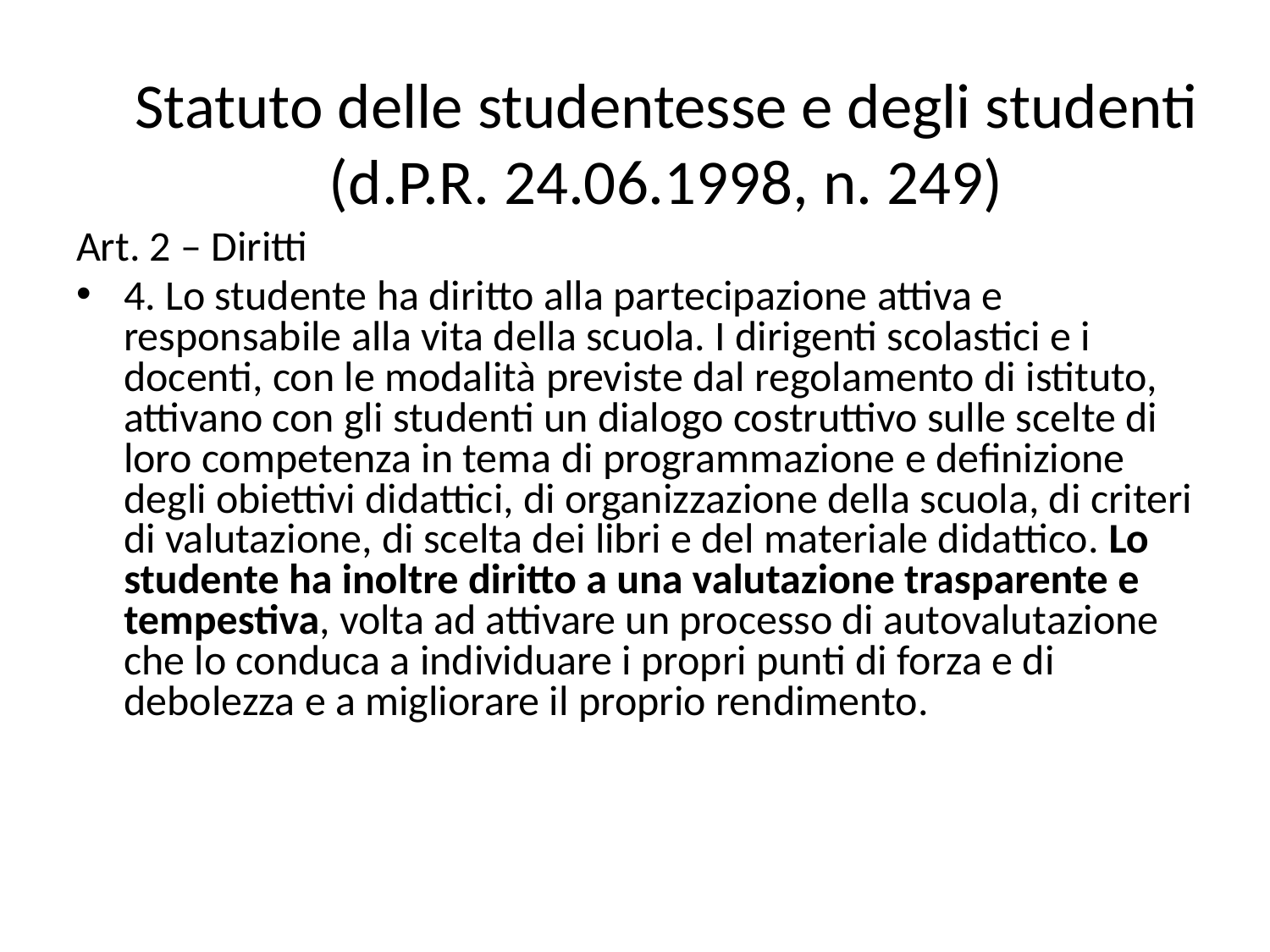

# Statuto delle studentesse e degli studenti (d.P.R. 24.06.1998, n. 249)
Art. 2 – Diritti
4. Lo studente ha diritto alla partecipazione attiva e responsabile alla vita della scuola. I dirigenti scolastici e i docenti, con le modalità previste dal regolamento di istituto, attivano con gli studenti un dialogo costruttivo sulle scelte di loro competenza in tema di programmazione e definizione degli obiettivi didattici, di organizzazione della scuola, di criteri di valutazione, di scelta dei libri e del materiale didattico. Lo studente ha inoltre diritto a una valutazione trasparente e tempestiva, volta ad attivare un processo di autovalutazione che lo conduca a individuare i propri punti di forza e di debolezza e a migliorare il proprio rendimento.